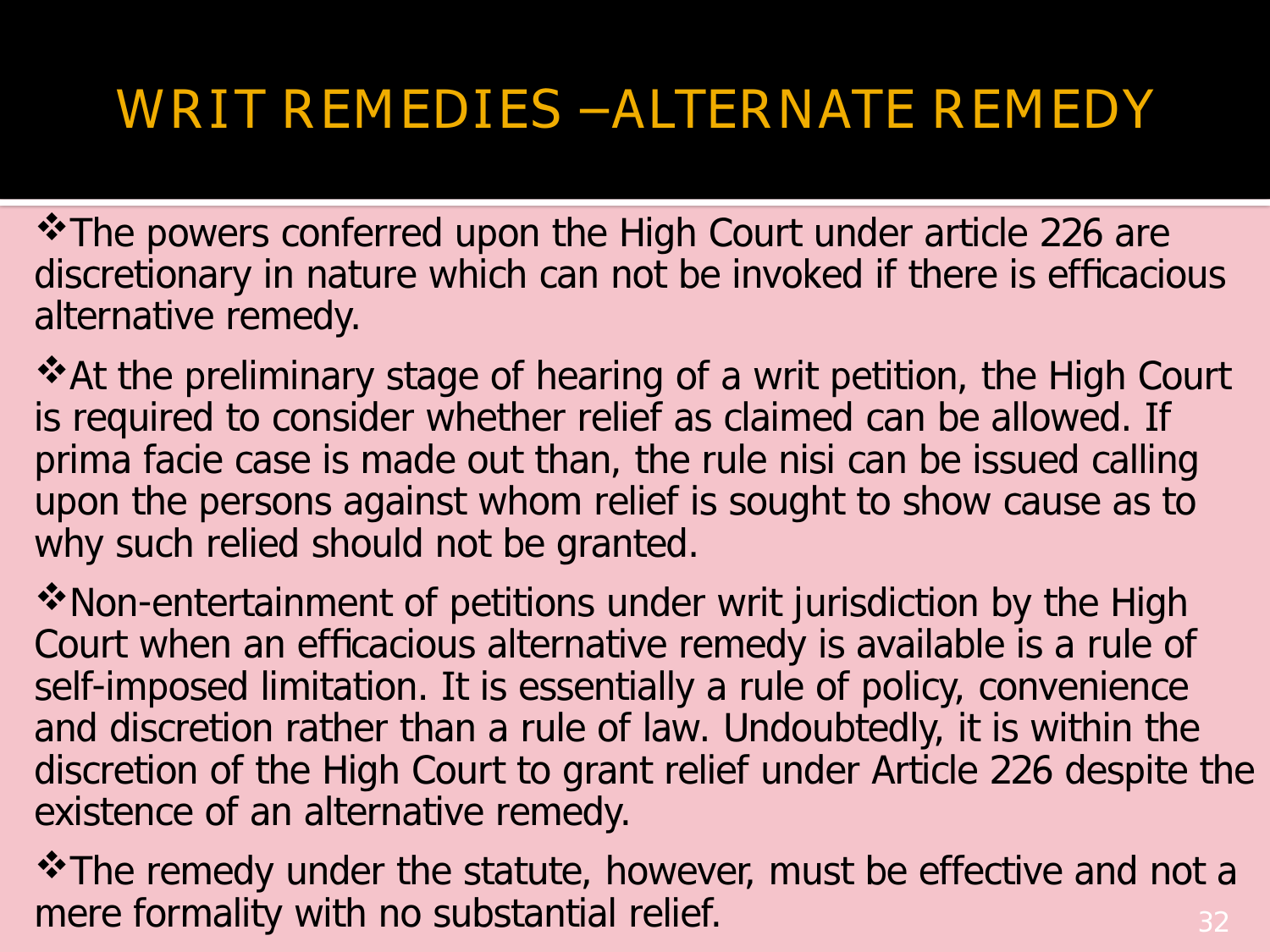

# WRIT REMEDIES –ALTERNATE REMEDY
The powers conferred upon the High Court under article 226 are discretionary in nature which can not be invoked if there is efficacious alternative remedy.
At the preliminary stage of hearing of a writ petition, the High Court is required to consider whether relief as claimed can be allowed. If prima facie case is made out than, the rule nisi can be issued calling upon the persons against whom relief is sought to show cause as to why such relied should not be granted.
Non-entertainment of petitions under writ jurisdiction by the High Court when an efficacious alternative remedy is available is a rule of self-imposed limitation. It is essentially a rule of policy, convenience and discretion rather than a rule of law. Undoubtedly, it is within the discretion of the High Court to grant relief under Article 226 despite the existence of an alternative remedy.
The remedy under the statute, however, must be effective and not a mere formality with no substantial relief.

32